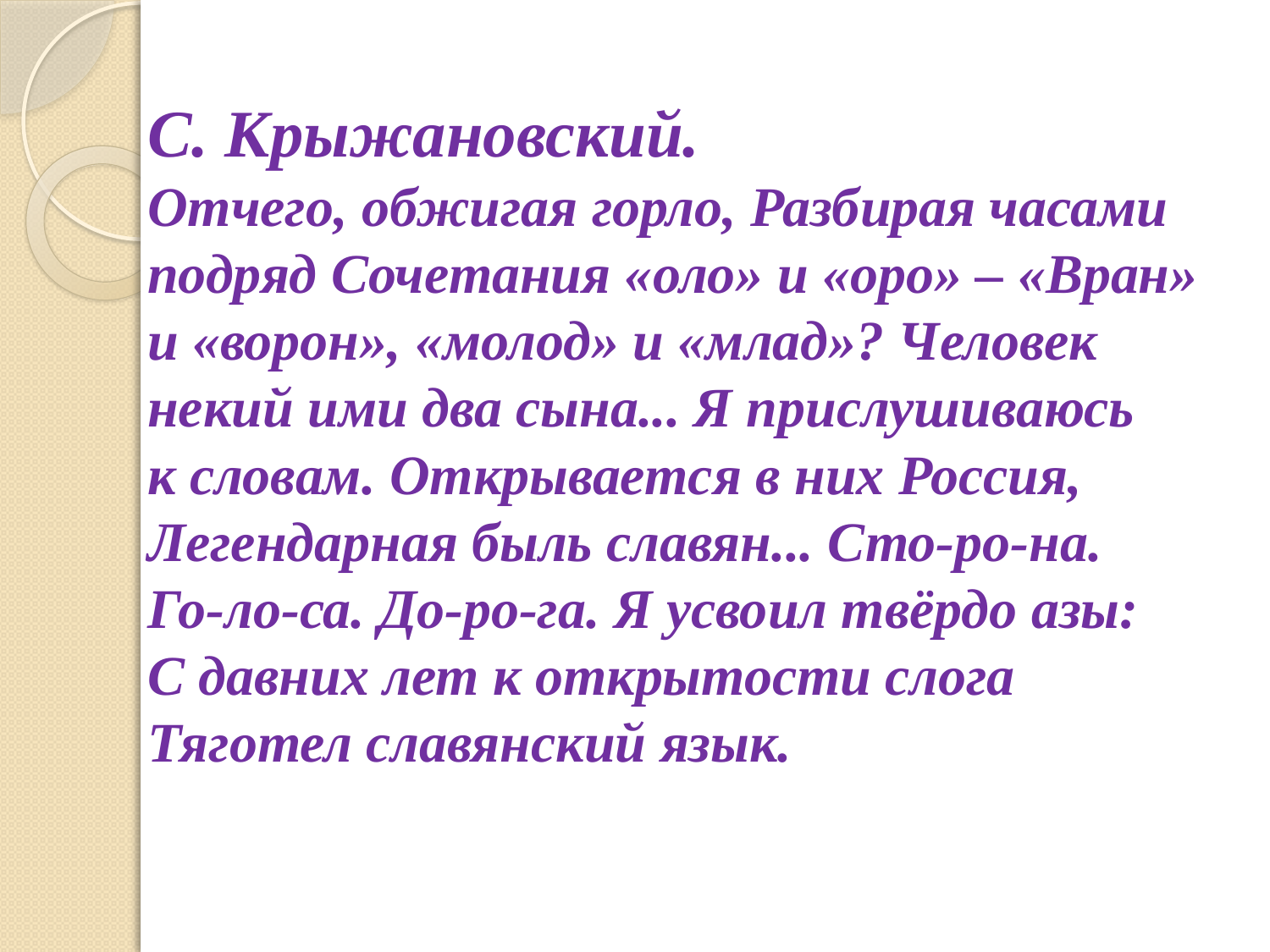

# С. Крыжановский. Отчего, обжигая горло, Разбирая часами подряд Сочетания «оло» и «оро» – «Вран» и «ворон», «молод» и «млад»? Человек некий ими два сына... Я прислушиваюсь к словам. Открывается в них Россия, Легендарная быль славян... Сто-ро-на. Го-ло-са. До-ро-га. Я усвоил твёрдо азы: С давних лет к открытости слога Тяготел славянский язык.